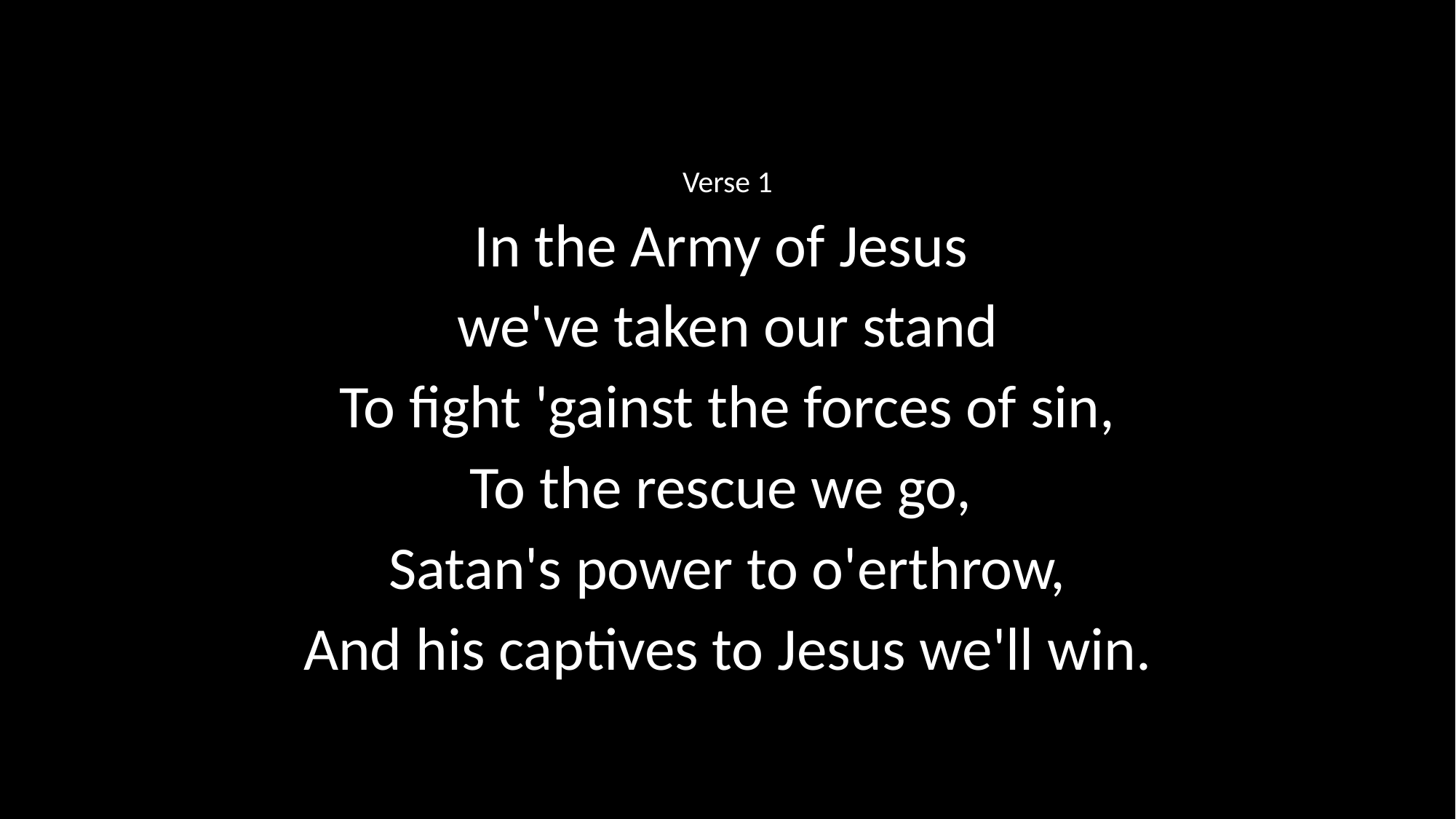

Verse 1
In the Army of Jesus
we've taken our stand
To fight 'gainst the forces of sin,
To the rescue we go,
Satan's power to o'erthrow,
And his captives to Jesus we'll win.